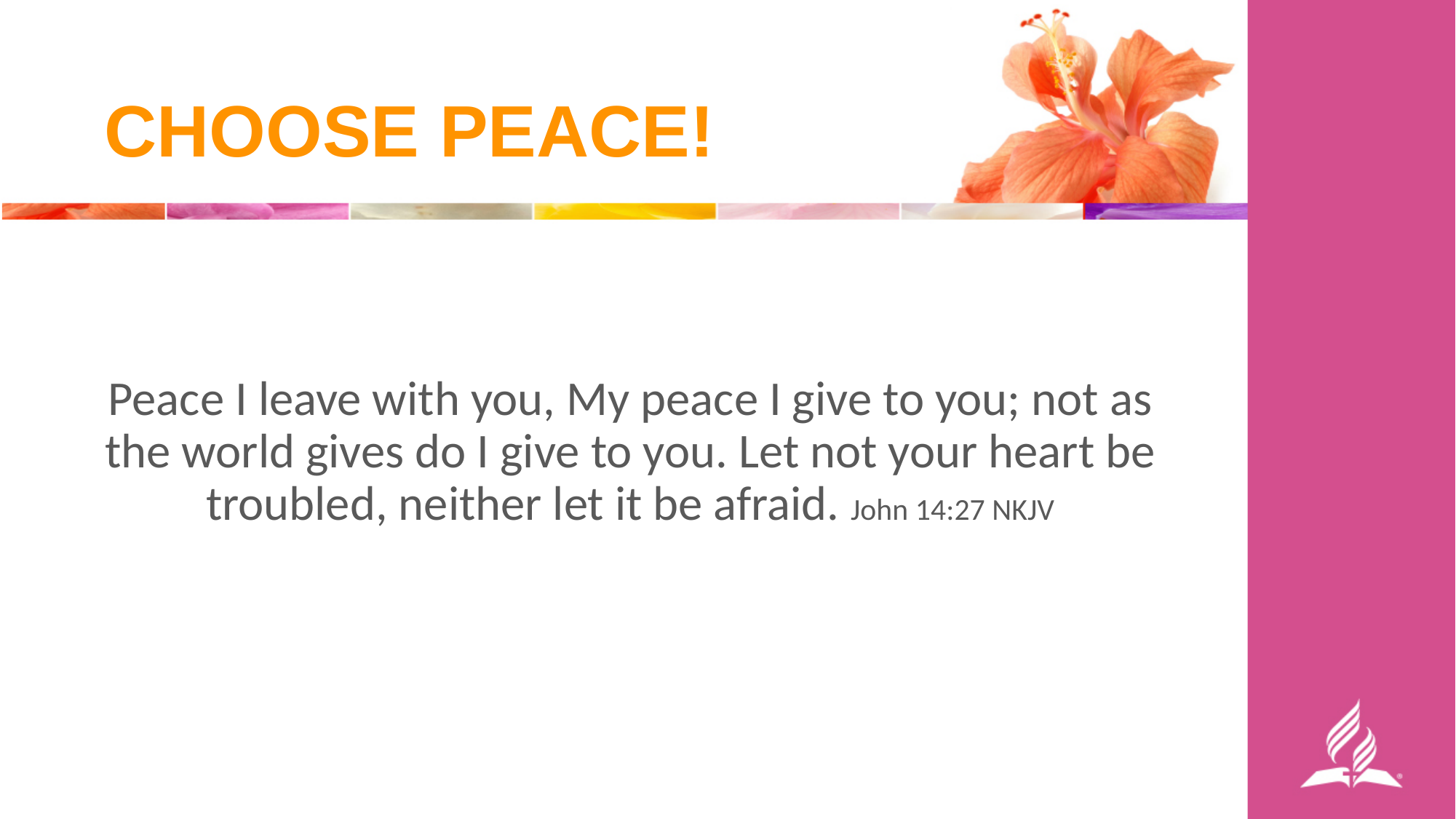

CHOOSE PEACE!

Peace I leave with you, My peace I give to you; not as the world gives do I give to you. Let not your heart be troubled, neither let it be afraid. John 14:27 NKJV